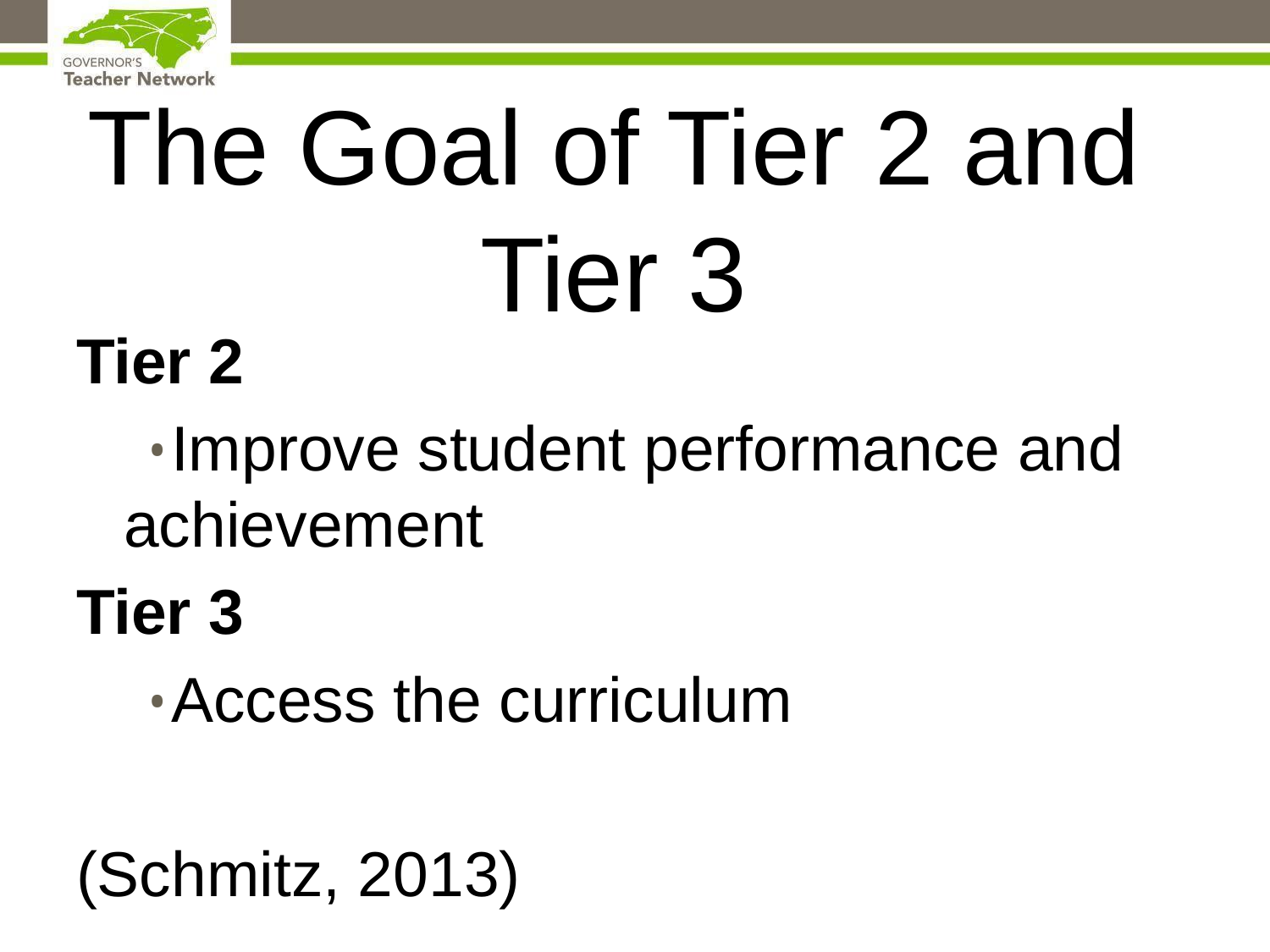

# The Goal of Tier 2 and Tier 3
Tier 2
Improve student performance and achievement
Tier 3
Access the curriculum

(Schmitz, 2013)